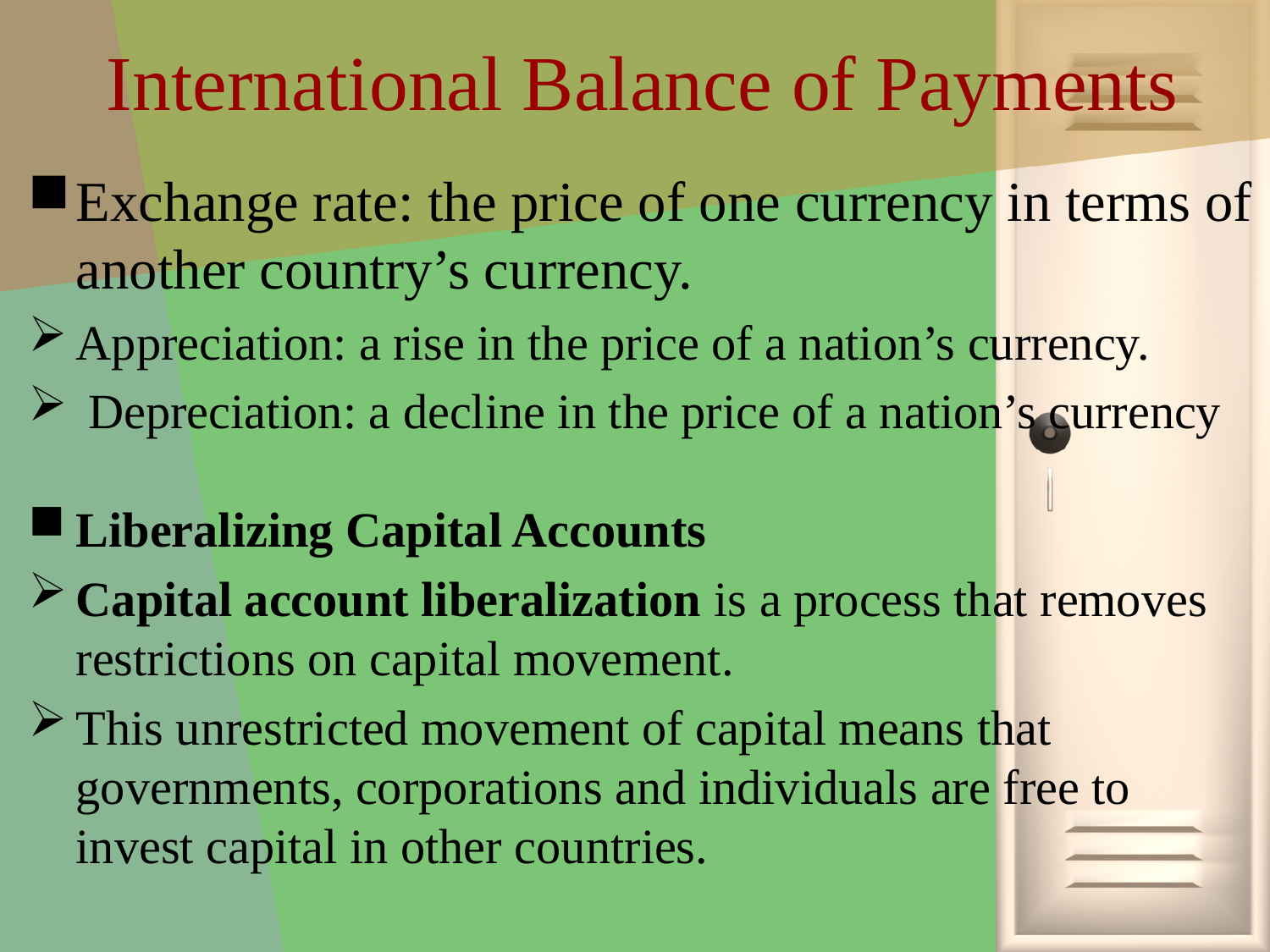

# International Balance of Payments
Exchange rate: the price of one currency in terms of another country’s currency.
Appreciation: a rise in the price of a nation’s currency.
 Depreciation: a decline in the price of a nation’s currency

Liberalizing Capital Accounts
Capital account liberalization is a process that removes restrictions on capital movement.
This unrestricted movement of capital means that governments, corporations and individuals are free to invest capital in other countries.